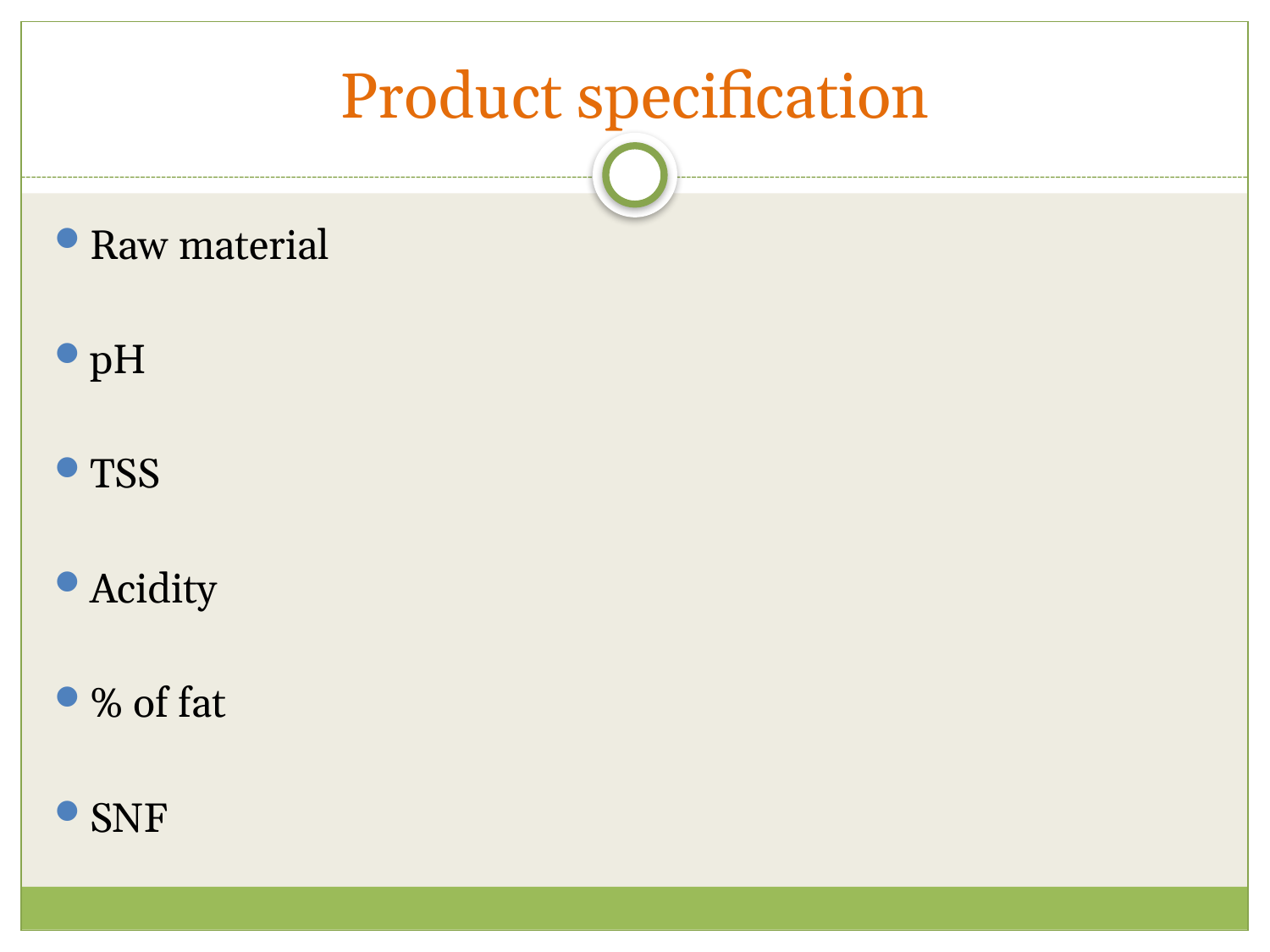

# Product specification
Raw material

pH

TSS

Acidity

% of fat

SNF